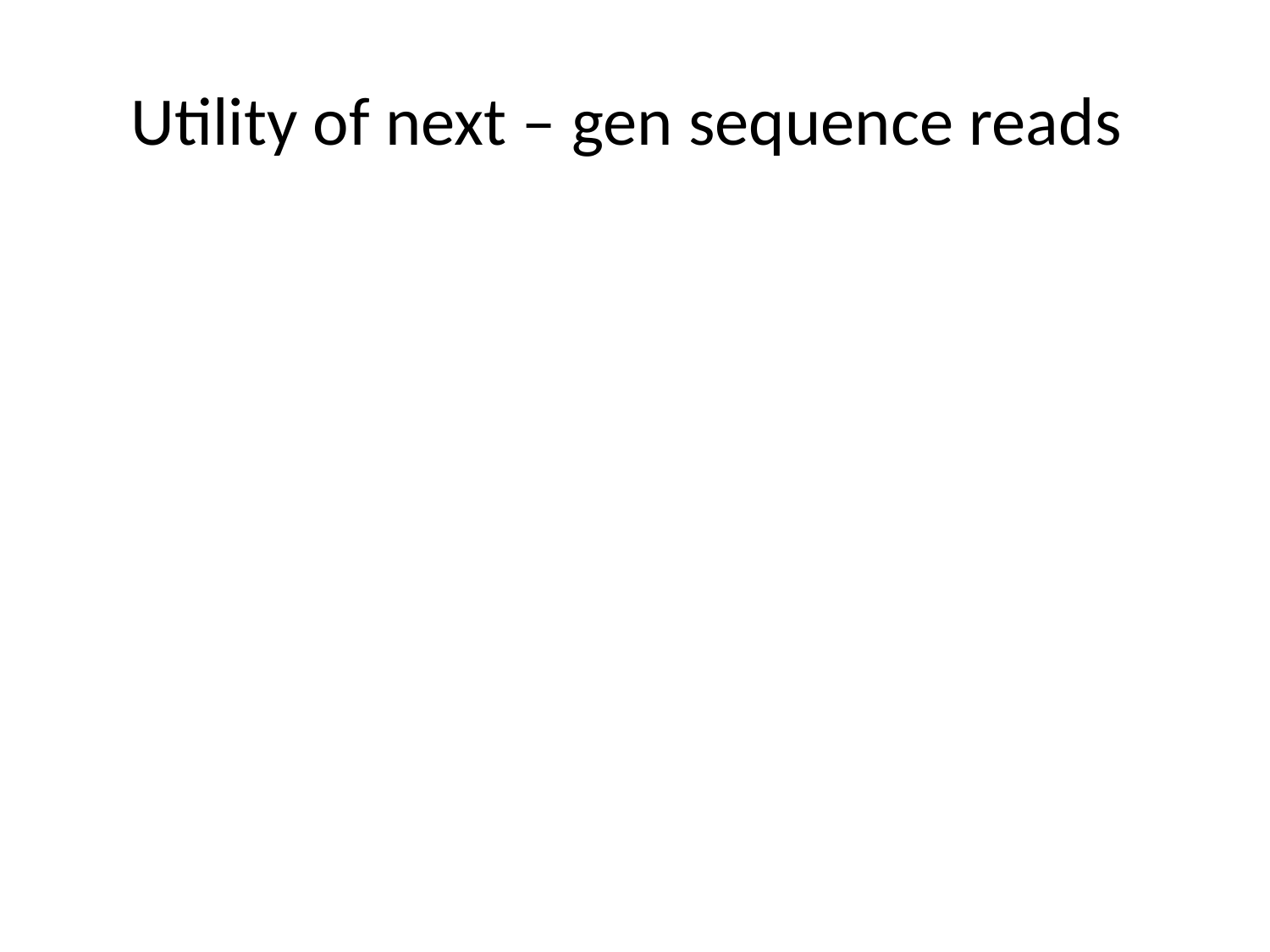

# Utility of next – gen sequence reads